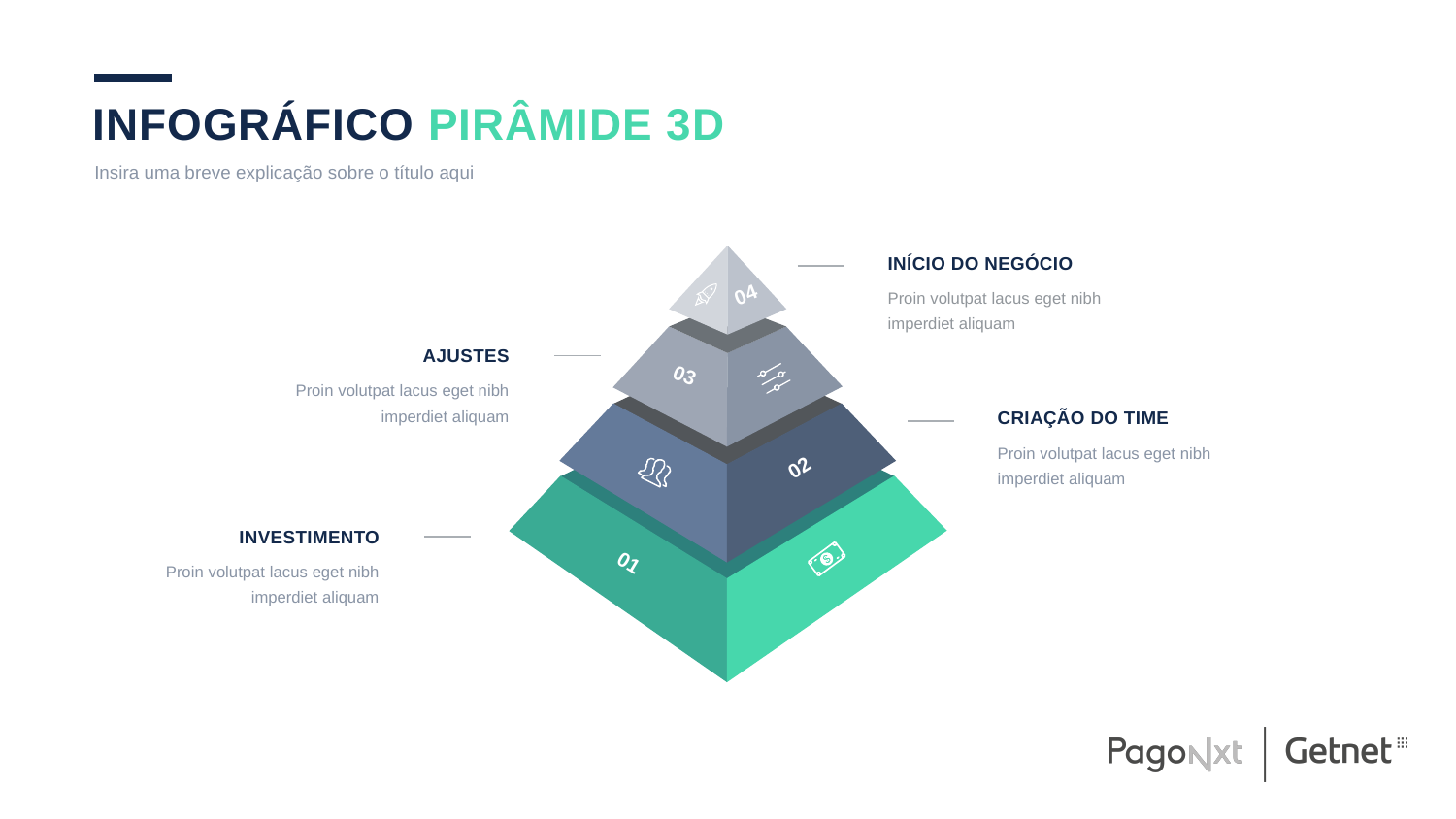

INFOGRÁFICO PIRÂMIDE 3D
Insira uma breve explicação sobre o título aqui

INÍCIO DO NEGÓCIO
04
Proin volutpat lacus eget nibh imperdiet aliquam

AJUSTES
03

Proin volutpat lacus eget nibh imperdiet aliquam
Criação do time
Proin volutpat lacus eget nibh imperdiet aliquam
02

INVESTIMENTO

01
Proin volutpat lacus eget nibh imperdiet aliquam